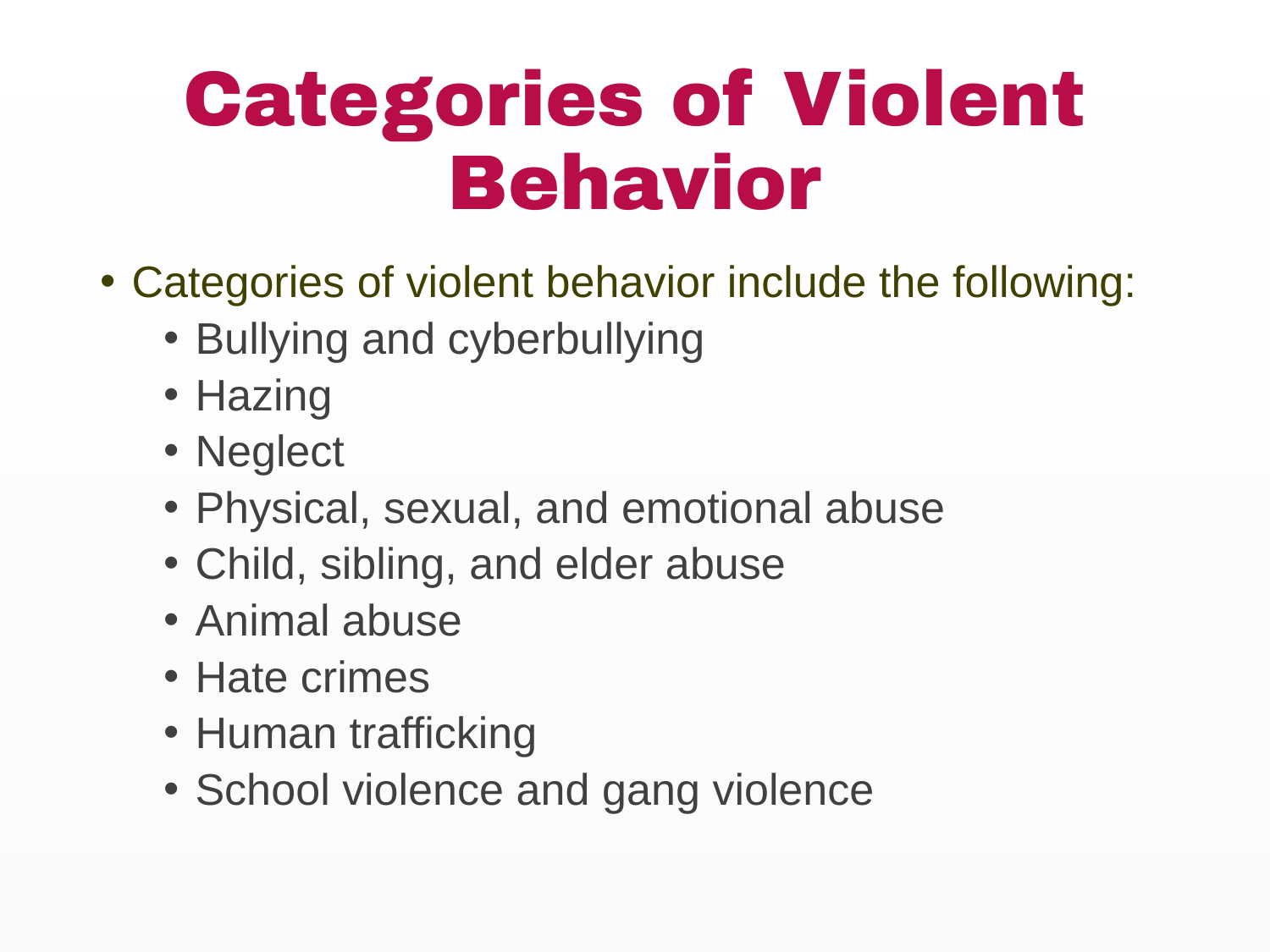

# Categories of Violent Behavior
Categories of violent behavior include the following:
Bullying and cyberbullying
Hazing
Neglect
Physical, sexual, and emotional abuse
Child, sibling, and elder abuse
Animal abuse
Hate crimes
Human trafficking
School violence and gang violence